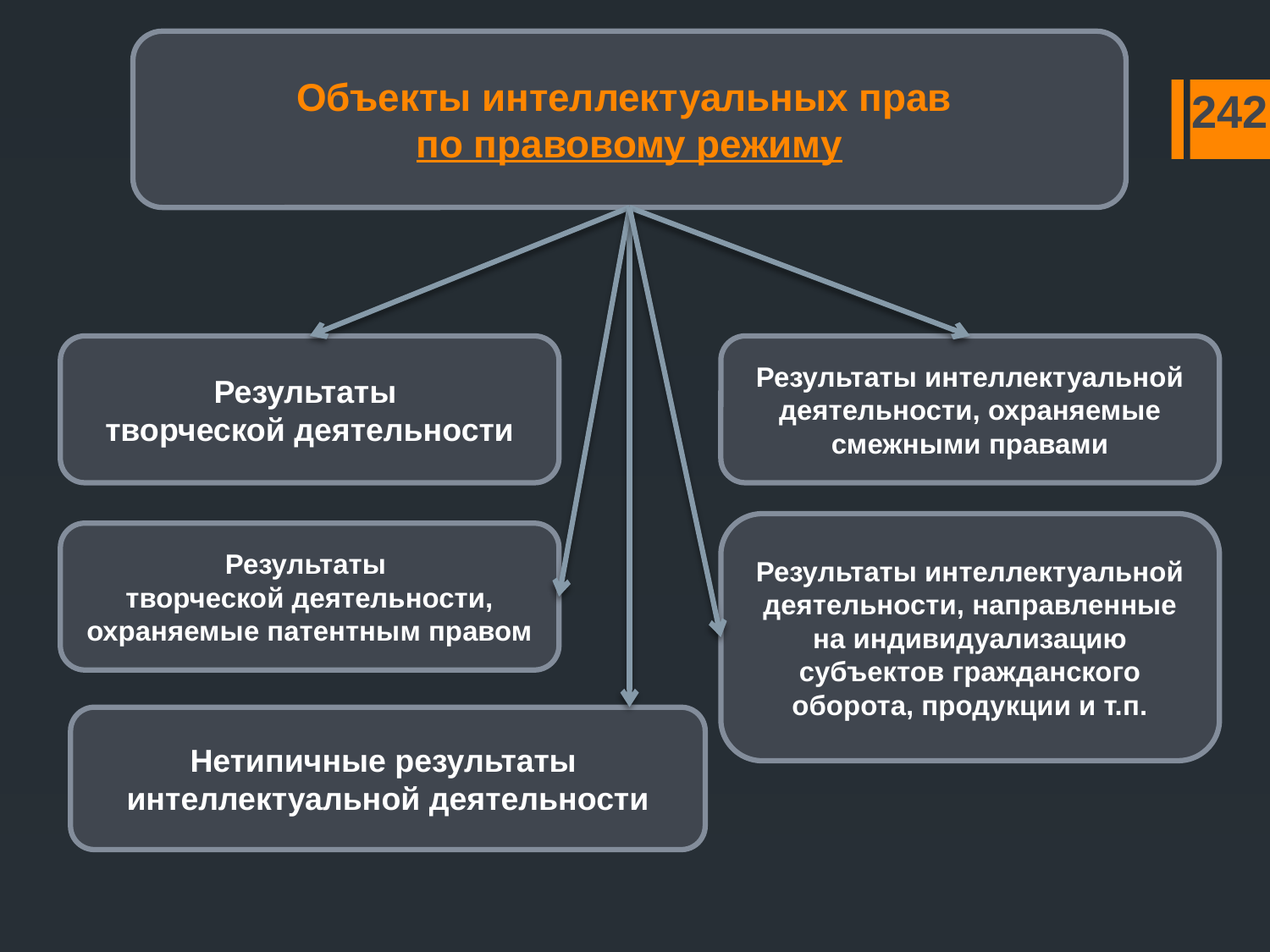

Объекты интеллектуальных прав
по правовому режиму
242
Результаты интеллектуальной деятельности, охраняемые смежными правами
Результаты
творческой деятельности
Результаты интеллектуальной деятельности, направленные на индивидуализацию субъектов гражданского оборота, продукции и т.п.
Результаты
творческой деятельности, охраняемые патентным правом
Нетипичные результаты
интеллектуальной деятельности